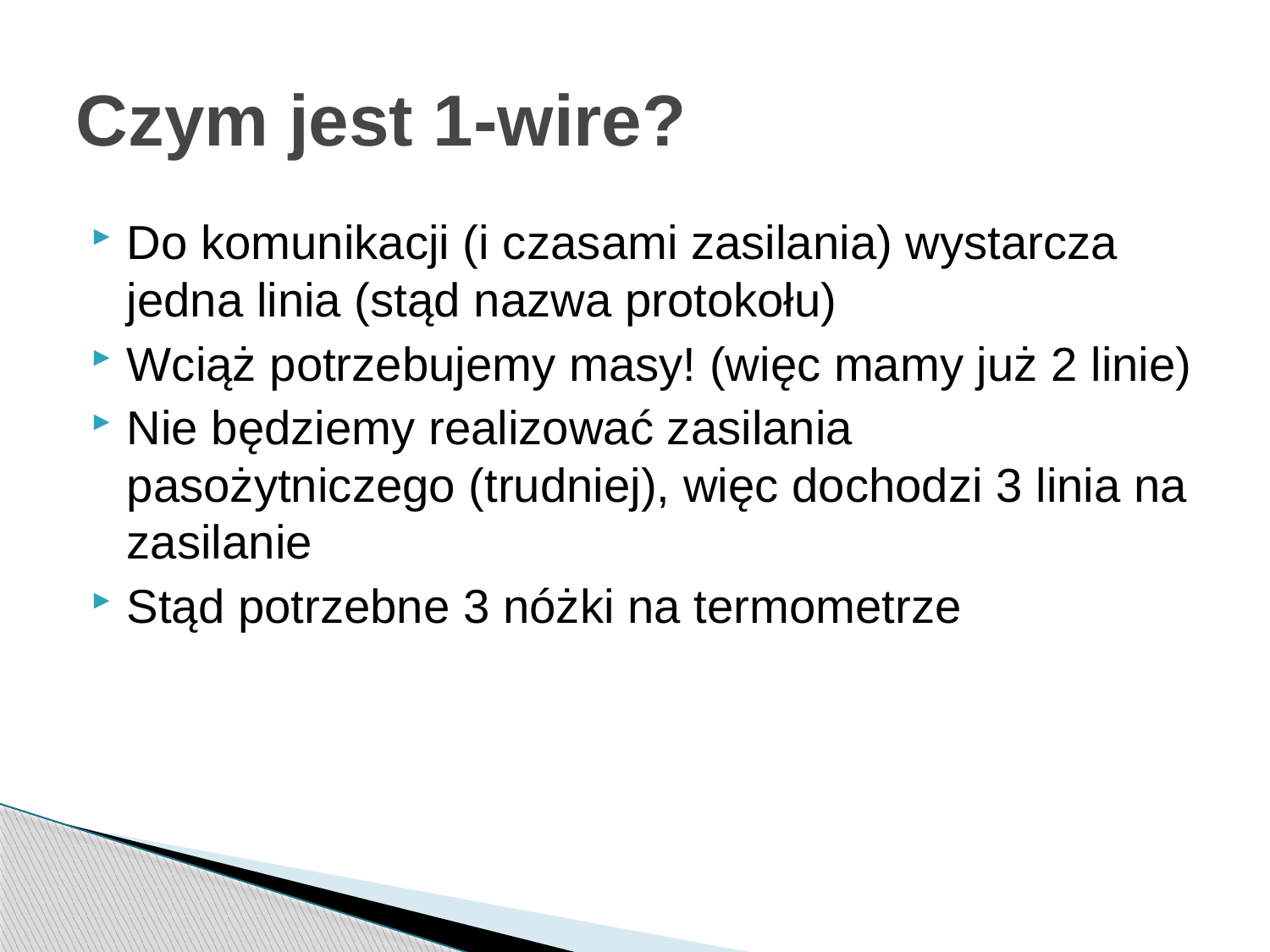

# Czym jest 1-wire?
Do komunikacji (i czasami zasilania) wystarcza jedna linia (stąd nazwa protokołu)
Wciąż potrzebujemy masy! (więc mamy już 2 linie)
Nie będziemy realizować zasilania pasożytniczego (trudniej), więc dochodzi 3 linia na zasilanie
Stąd potrzebne 3 nóżki na termometrze